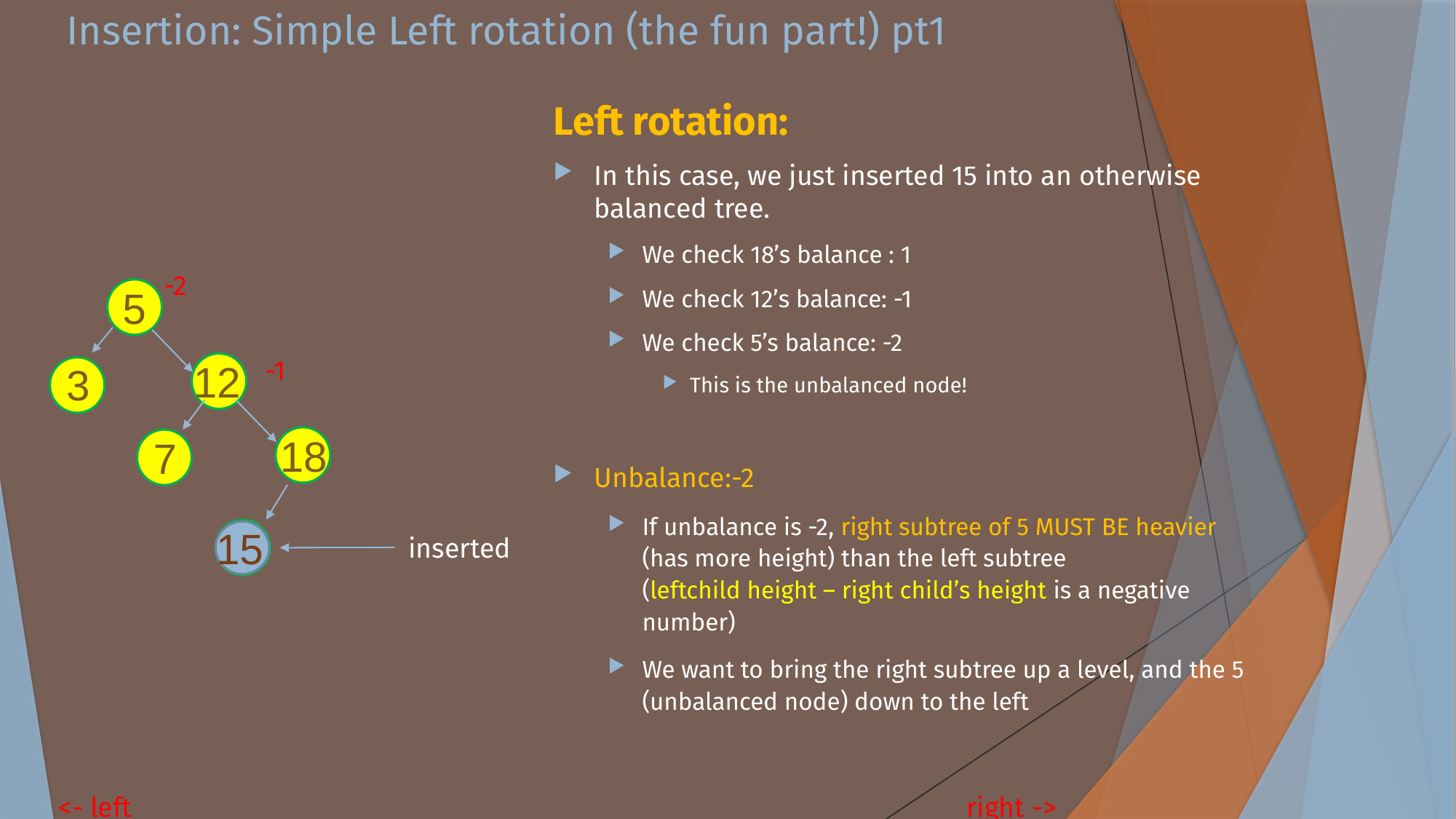

# Insertion: Simple Left rotation (the fun part!) pt1
Left rotation:
In this case, we just inserted 15 into an otherwise balanced tree.
We check 18’s balance : 1
We check 12’s balance: -1
We check 5’s balance: -2
This is the unbalanced node!

Unbalance:-2
If unbalance is -2, right subtree of 5 MUST BE heavier (has more height) than the left subtree
(leftchild height – right child’s height is a negative number)
We want to bring the right subtree up a level, and the 5 (unbalanced node) down to the left
-2
5

-1
12
3

18
7

15

inserted
<- left                                                                                                                   right ->